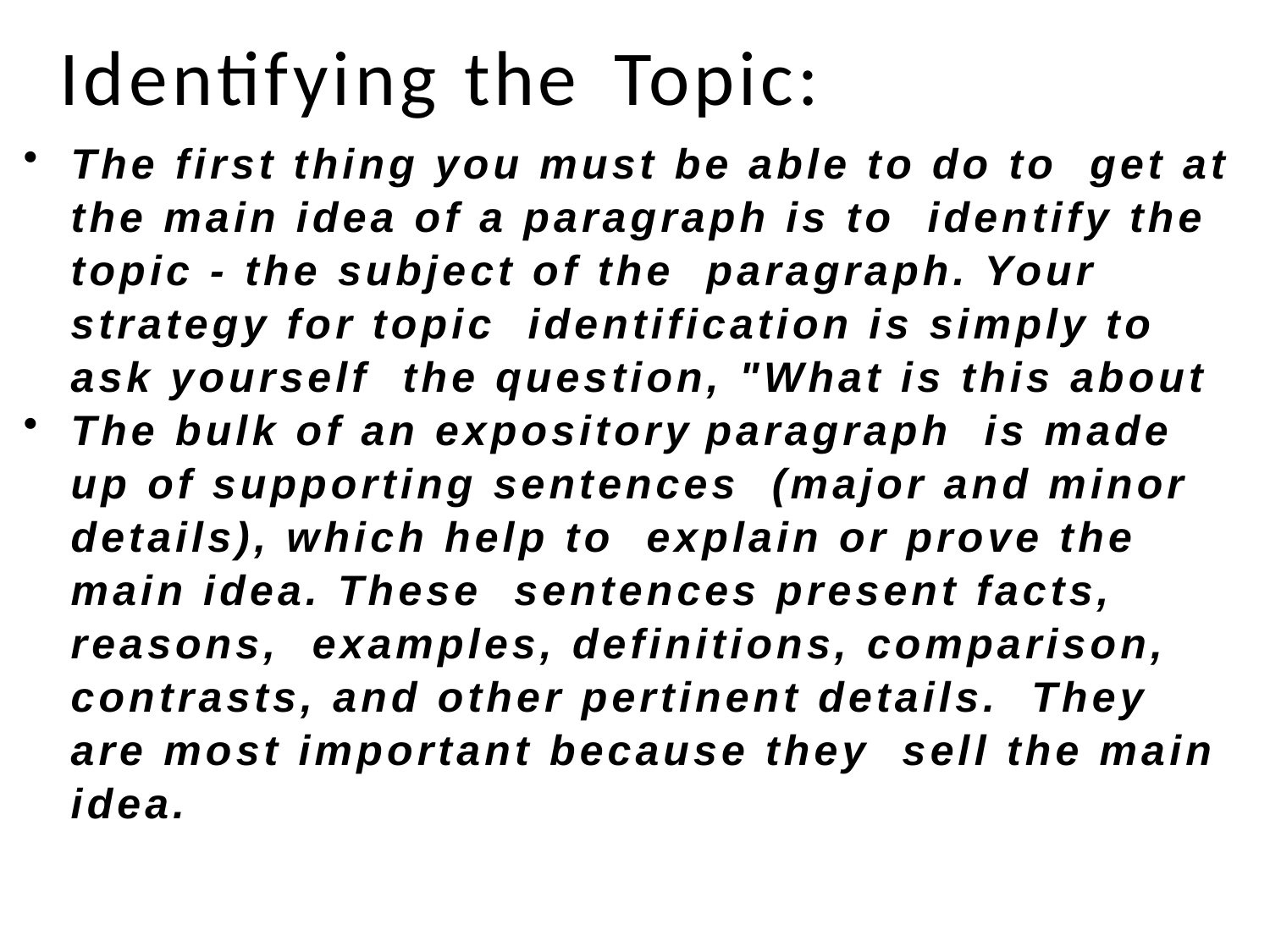

# Identifying the Topic:
The first thing you must be able to do to  get at the main idea of a paragraph is to  identify the topic - the subject of the  paragraph. Your strategy for topic  identification is simply to ask yourself  the question, "What is this about
The bulk of an expository	paragraph  is made up of supporting sentences  (major and minor details), which help to  explain or prove the main idea. These  sentences present facts, reasons,  examples, definitions, comparison,  contrasts, and other pertinent details.  They are most important because they  sell the main idea.